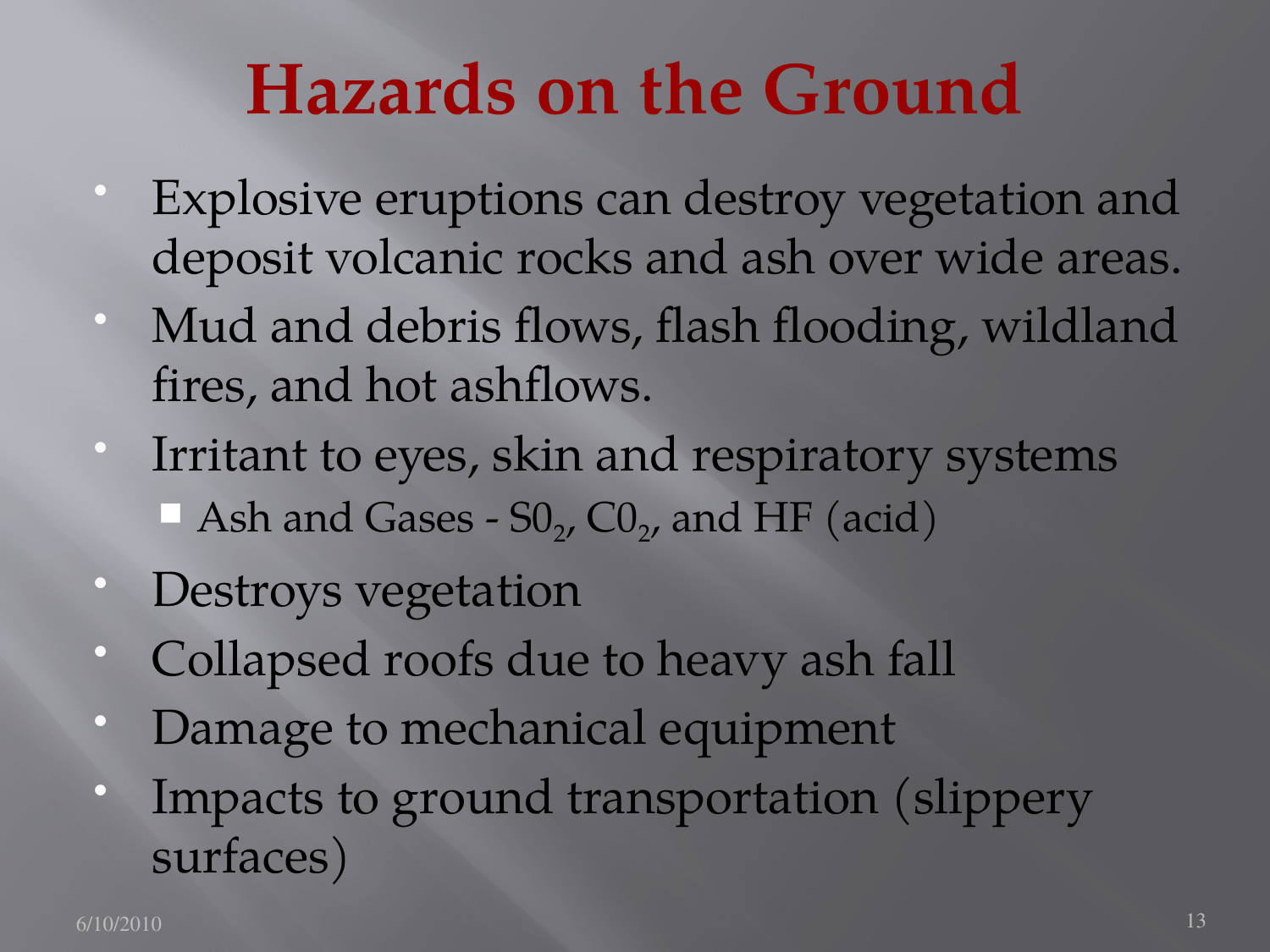

# Hazards on the Ground
Explosive eruptions can destroy vegetation and deposit volcanic rocks and ash over wide areas.
Mud and debris flows, flash flooding, wildland fires, and hot ashflows.
Irritant to eyes, skin and respiratory systems
Ash and Gases - S02, C02, and HF (acid)
Destroys vegetation
Collapsed roofs due to heavy ash fall
Damage to mechanical equipment
Impacts to ground transportation (slippery surfaces)

6/10/2010
13